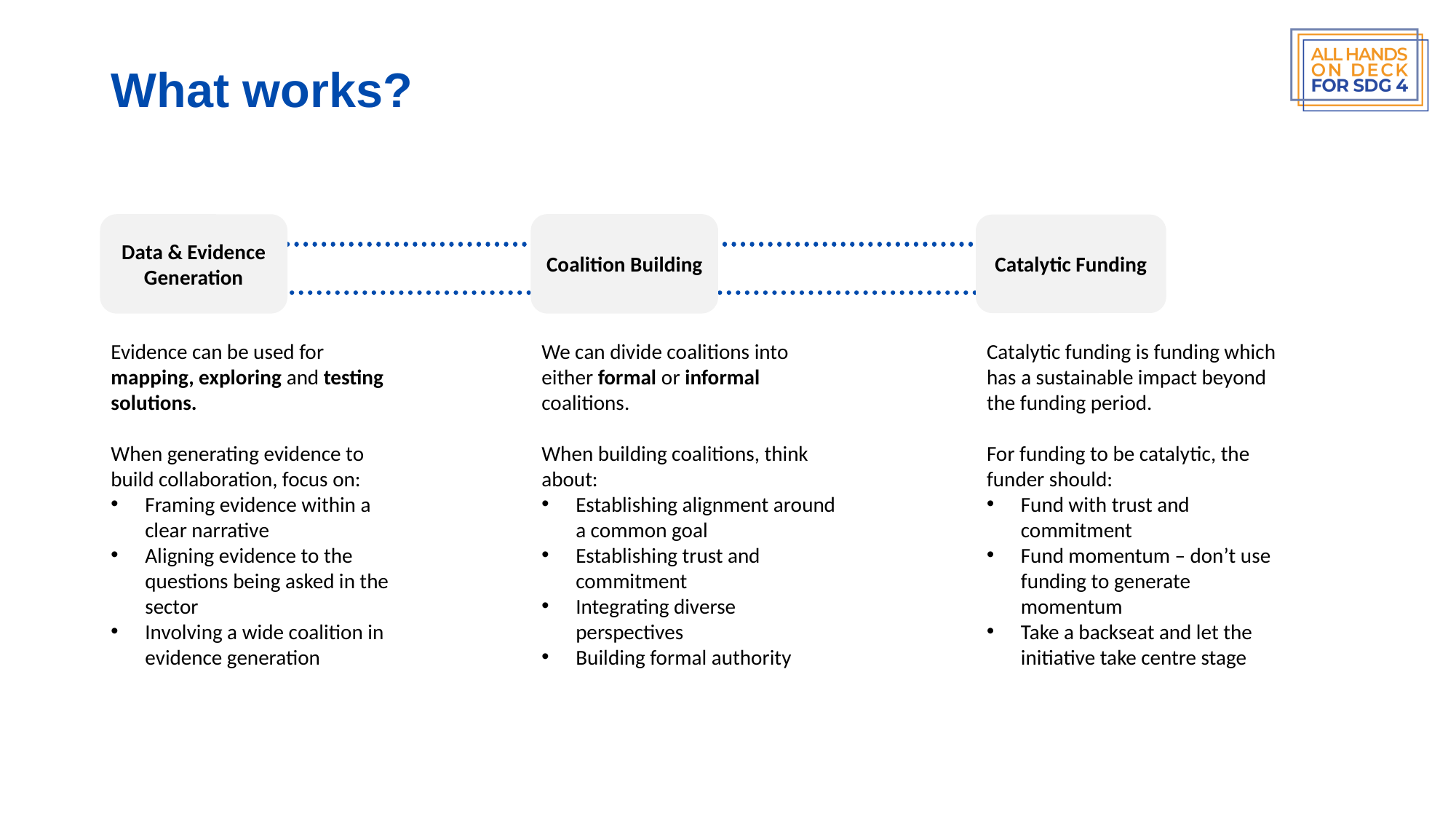

# What works?
Coalition Building
Data & Evidence Generation
Catalytic Funding

Evidence can be used for mapping, exploring and testing solutions.

When generating evidence to build collaboration, focus on:
Framing evidence within a clear narrative
Aligning evidence to the questions being asked in the sector
Involving a wide coalition in evidence generation
We can divide coalitions into either formal or informal coalitions.

When building coalitions, think about:
Establishing alignment around a common goal
Establishing trust and commitment
Integrating diverse perspectives
Building formal authority
Catalytic funding is funding which has a sustainable impact beyond the funding period.

For funding to be catalytic, the funder should:
Fund with trust and commitment
Fund momentum – don’t use funding to generate momentum
Take a backseat and let the initiative take centre stage